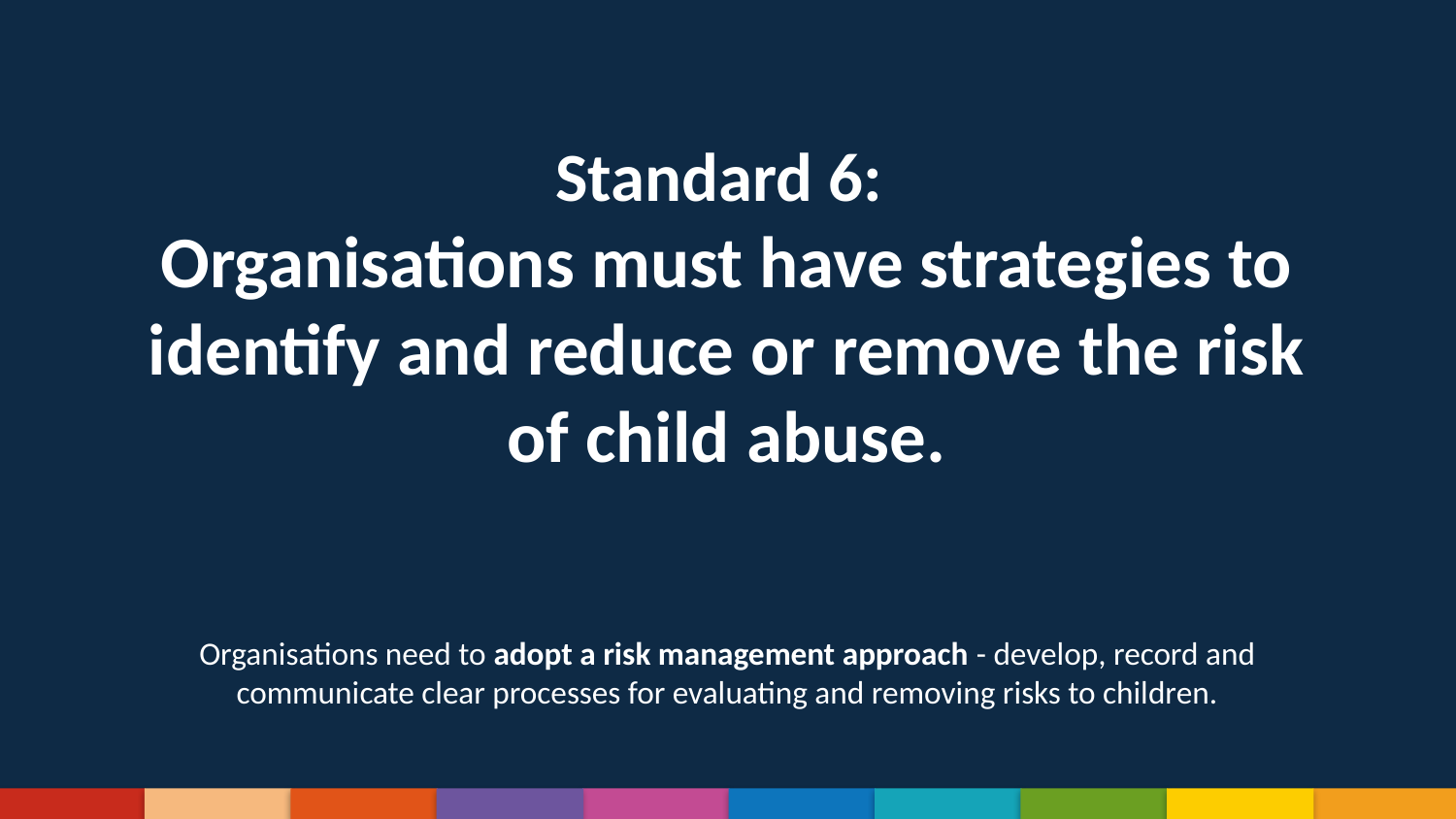

Standard 6:
Organisations must have strategies to identify and reduce or remove the risk of child abuse.
Organisations need to adopt a risk management approach - develop, record and communicate clear processes for evaluating and removing risks to children.